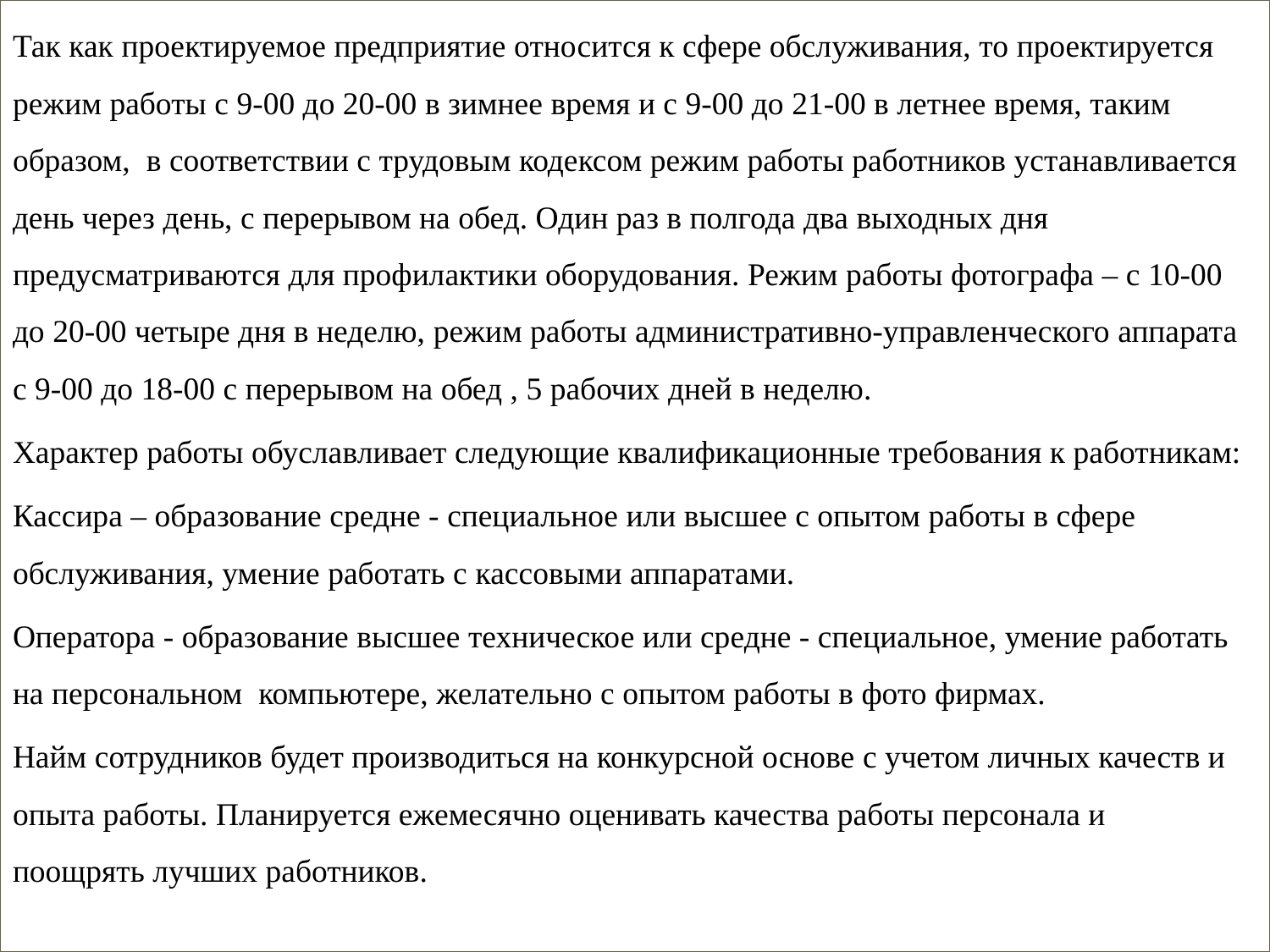

Так как проектируемое предприятие относится к сфере обслуживания, то проектируется режим работы с 9-00 до 20-00 в зимнее время и с 9-00 до 21-00 в летнее время, таким образом,  в соответствии с трудовым кодексом режим работы работников устанавливается день через день, с перерывом на обед. Один раз в полгода два выходных дня предусматриваются для профилактики оборудования. Режим работы фотографа – с 10-00 до 20-00 четыре дня в неделю, режим работы административно-управленческого аппарата с 9-00 до 18-00 с перерывом на обед , 5 рабочих дней в неделю.
Характер работы обуславливает следующие квалификационные требования к работникам:
Кассира – образование средне - специальное или высшее с опытом работы в сфере обслуживания, умение работать с кассовыми аппаратами.
Оператора - образование высшее техническое или средне - специальное, умение работать на персональном  компьютере, желательно с опытом работы в фото фирмах.
Найм сотрудников будет производиться на конкурсной основе с учетом личных качеств и опыта работы. Планируется ежемесячно оценивать качества работы персонала и поощрять лучших работников.